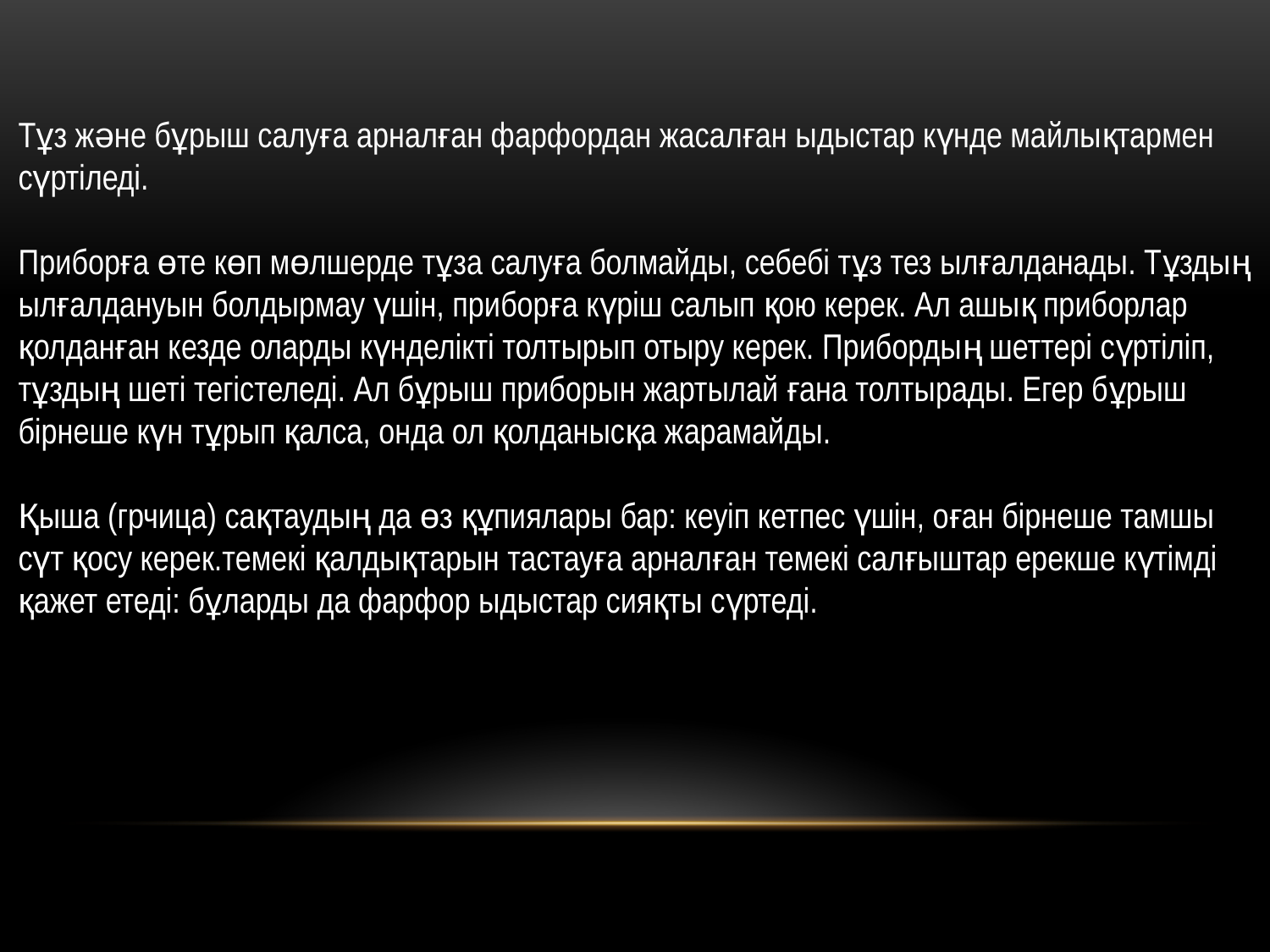

Тұз және бұрыш салуға арналған фарфордан жасалған ыдыстар күнде майлықтармен сүртіледі.

Приборға өте көп мөлшерде тұза салуға болмайды, себебі тұз тез ылғалданады. Тұздың ылғалдануын болдырмау үшін, приборға күріш салып қою керек. Ал ашық приборлар қолданған кезде оларды күнделікті толтырып отыру керек. Прибордың шеттері сүртіліп, тұздың шеті тегістеледі. Ал бұрыш приборын жартылай ғана толтырады. Егер бұрыш бірнеше күн тұрып қалса, онда ол қолданысқа жарамайды.

Қыша (грчица) сақтаудың да өз құпиялары бар: кеуіп кетпес үшін, оған бірнеше тамшы сүт қосу керек.темекі қалдықтарын тастауға арналған темекі салғыштар ерекше күтімді қажет етеді: бұларды да фарфор ыдыстар сияқты сүртеді.